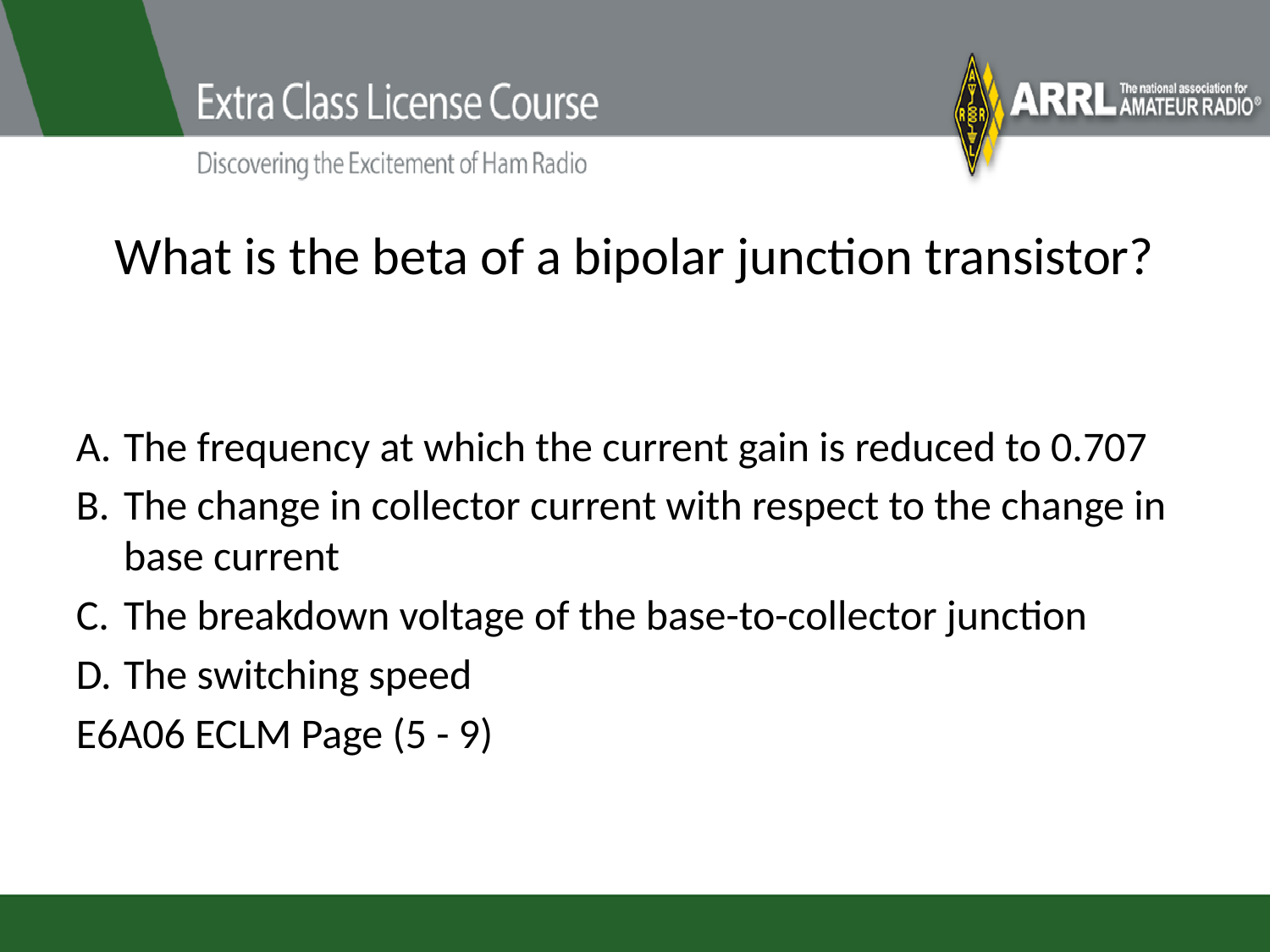

# What is the beta of a bipolar junction transistor?
A.	The frequency at which the current gain is reduced to 0.707
B.	The change in collector current with respect to the change in base current
C.	The breakdown voltage of the base-to-collector junction
D.	The switching speed
E6A06 ECLM Page (5 - 9)